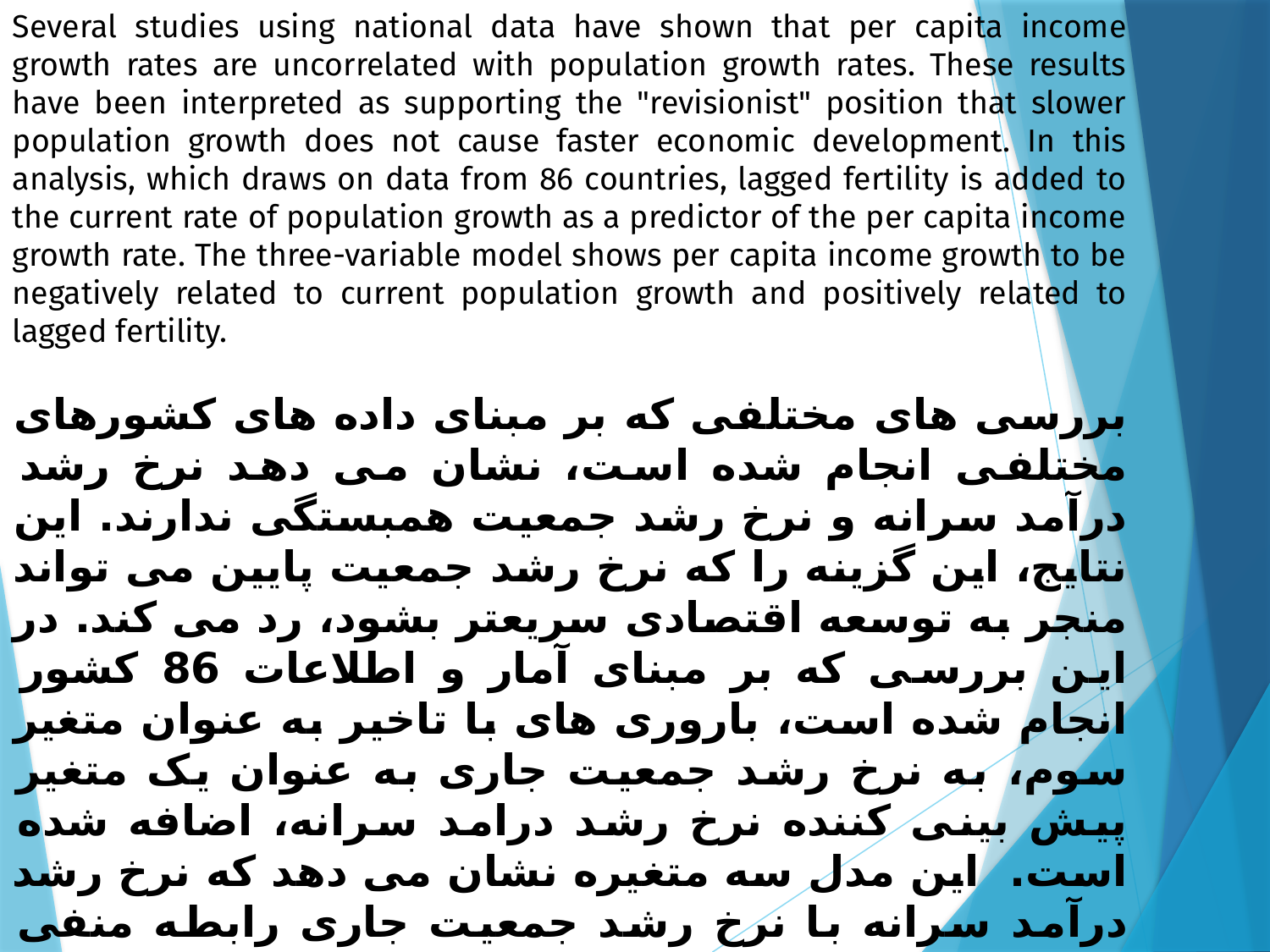

Several studies using national data have shown that per capita income growth rates are uncorrelated with population growth rates. These results have been interpreted as supporting the "revisionist" position that slower population growth does not cause faster economic development. In this analysis, which draws on data from 86 countries, lagged fertility is added to the current rate of population growth as a predictor of the per capita income growth rate. The three-variable model shows per capita income growth to be negatively related to current population growth and positively related to lagged fertility.

بررسی های مختلفی که بر مبنای داده های کشورهای مختلفی انجام شده است، نشان می دهد نرخ رشد درآمد سرانه و نرخ رشد جمعیت همبستگی ندارند. این نتایج، این گزینه را که نرخ رشد جمعیت پایین می تواند منجر به توسعه اقتصادی سریعتر بشود، رد می کند. در این بررسی که بر مبنای آمار و اطلاعات 86 کشور انجام شده است، باروری های با تاخیر به عنوان متغیر سوم، به نرخ رشد جمعیت جاری به عنوان یک متغیر پیش بینی کننده نرخ رشد درامد سرانه، اضافه شده است.  این مدل سه متغیره نشان می دهد که نرخ رشد درآمد سرانه با نرخ رشد جمعیت جاری رابطه منفی دارد و با باروری با تاخیر رابطه مثبت دارد.